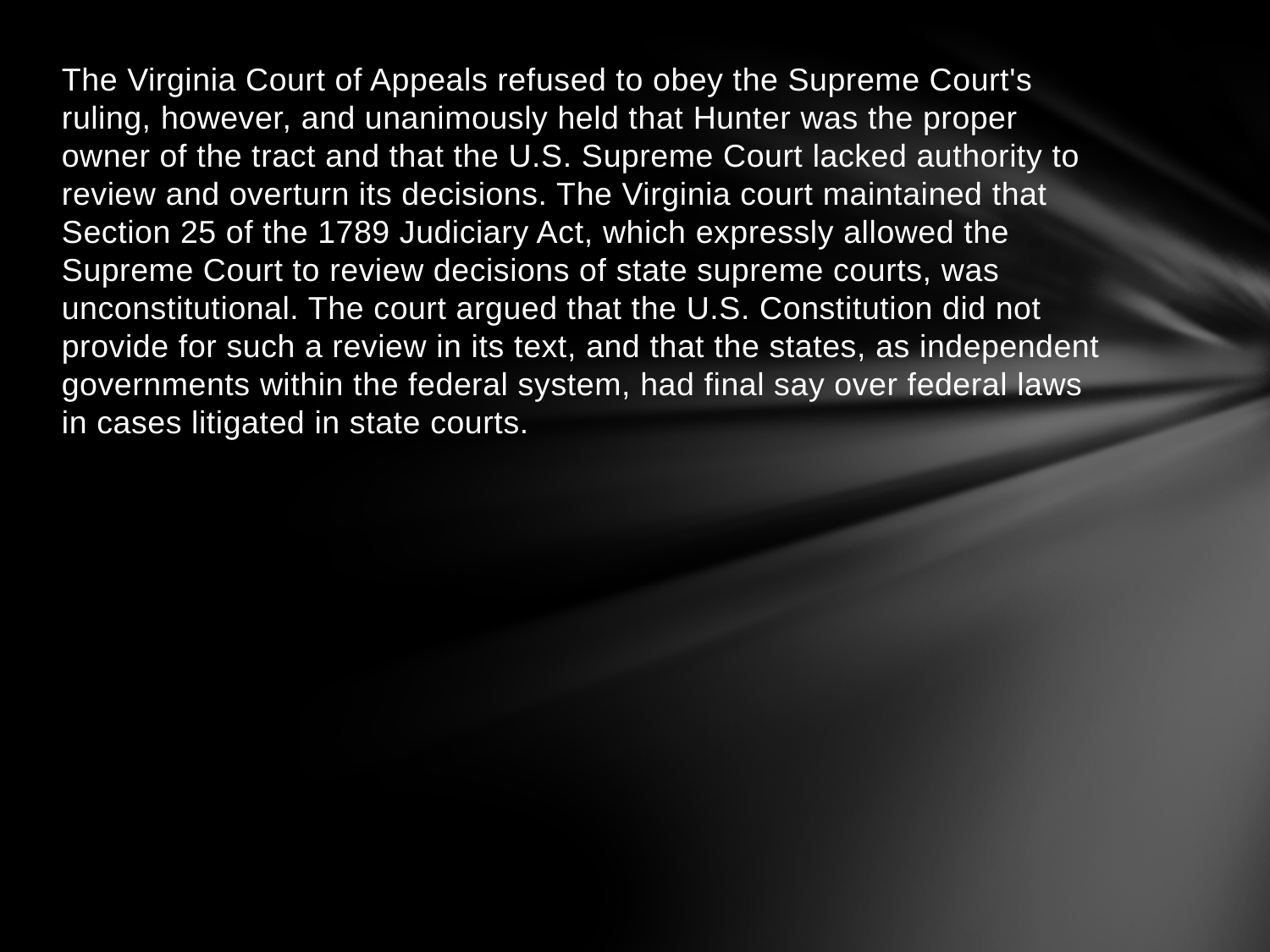

The Virginia Court of Appeals refused to obey the Supreme Court's ruling, however, and unanimously held that Hunter was the proper owner of the tract and that the U.S. Supreme Court lacked authority to review and overturn its decisions. The Virginia court maintained that Section 25 of the 1789 Judiciary Act, which expressly allowed the Supreme Court to review decisions of state supreme courts, was unconstitutional. The court argued that the U.S. Constitution did not provide for such a review in its text, and that the states, as independent governments within the federal system, had final say over federal laws in cases litigated in state courts.